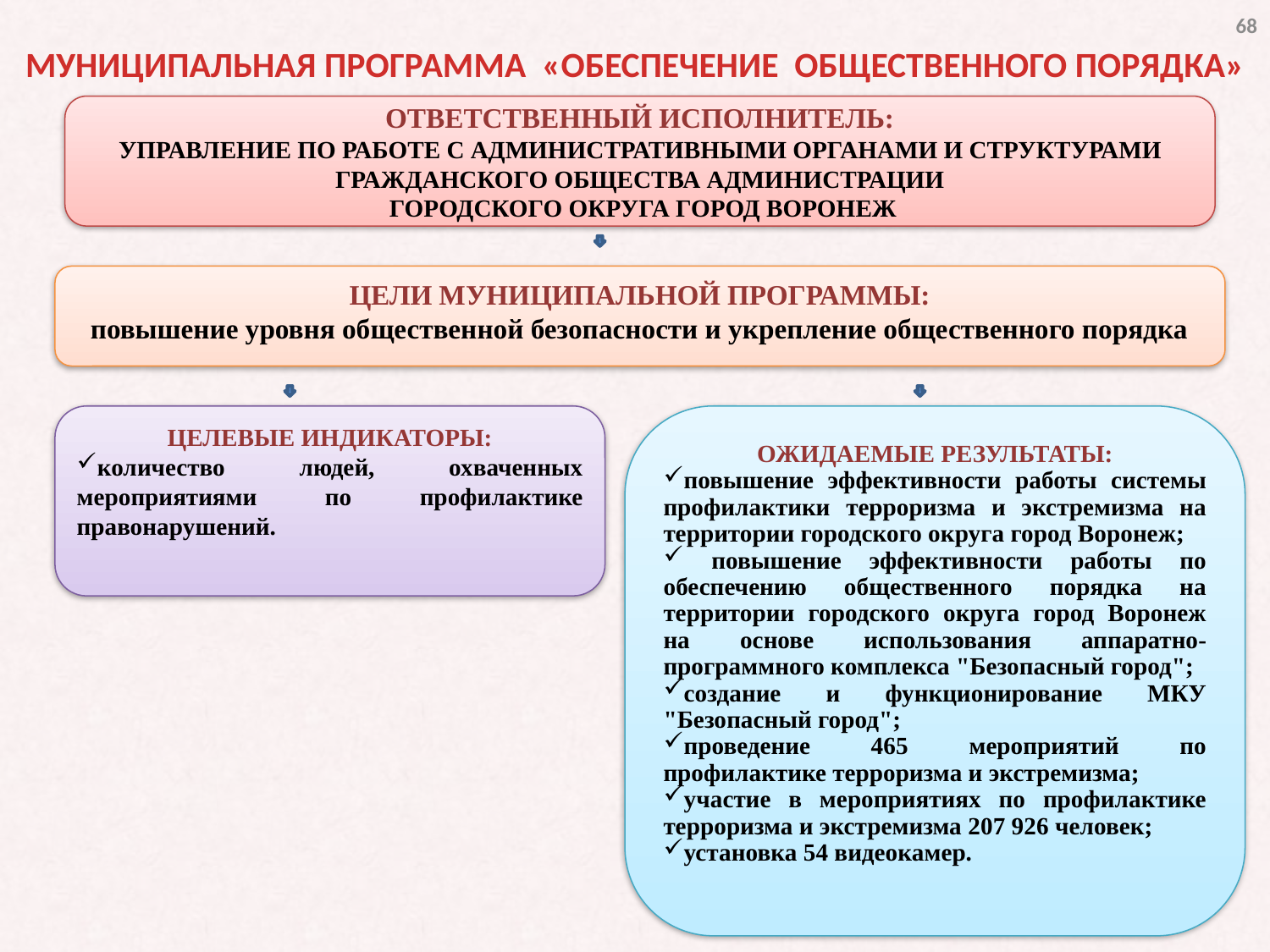

68
МУНИЦИПАЛЬНАЯ ПРОГРАММА  «ОБЕСПЕЧЕНИЕ  ОБЩЕСТВЕННОГО ПОРЯДКА»
ОТВЕТСТВЕННЫЙ ИСПОЛНИТЕЛЬ:
УПРАВЛЕНИЕ ПО РАБОТЕ С АДМИНИСТРАТИВНЫМИ ОРГАНАМИ И СТРУКТУРАМИ ГРАЖДАНСКОГО ОБЩЕСТВА АДМИНИСТРАЦИИ
 ГОРОДСКОГО ОКРУГА ГОРОД ВОРОНЕЖ

ЦЕЛИ МУНИЦИПАЛЬНОЙ ПРОГРАММЫ:
повышение уровня общественной безопасности и укрепление общественного порядка

ЦЕЛЕВЫЕ ИНДИКАТОРЫ:
количество людей, охваченных мероприятиями по профилактике правонарушений.

ОЖИДАЕМЫЕ РЕЗУЛЬТАТЫ:
повышение эффективности работы системы профилактики терроризма и экстремизма на территории городского округа город Воронеж;
 повышение эффективности работы по обеспечению общественного порядка на территории городского округа город Воронеж на основе использования аппаратно-программного комплекса "Безопасный город";
создание и функционирование МКУ "Безопасный город";
проведение 465 мероприятий по профилактике терроризма и экстремизма;
участие в мероприятиях по профилактике терроризма и экстремизма 207 926 человек;
установка 54 видеокамер.